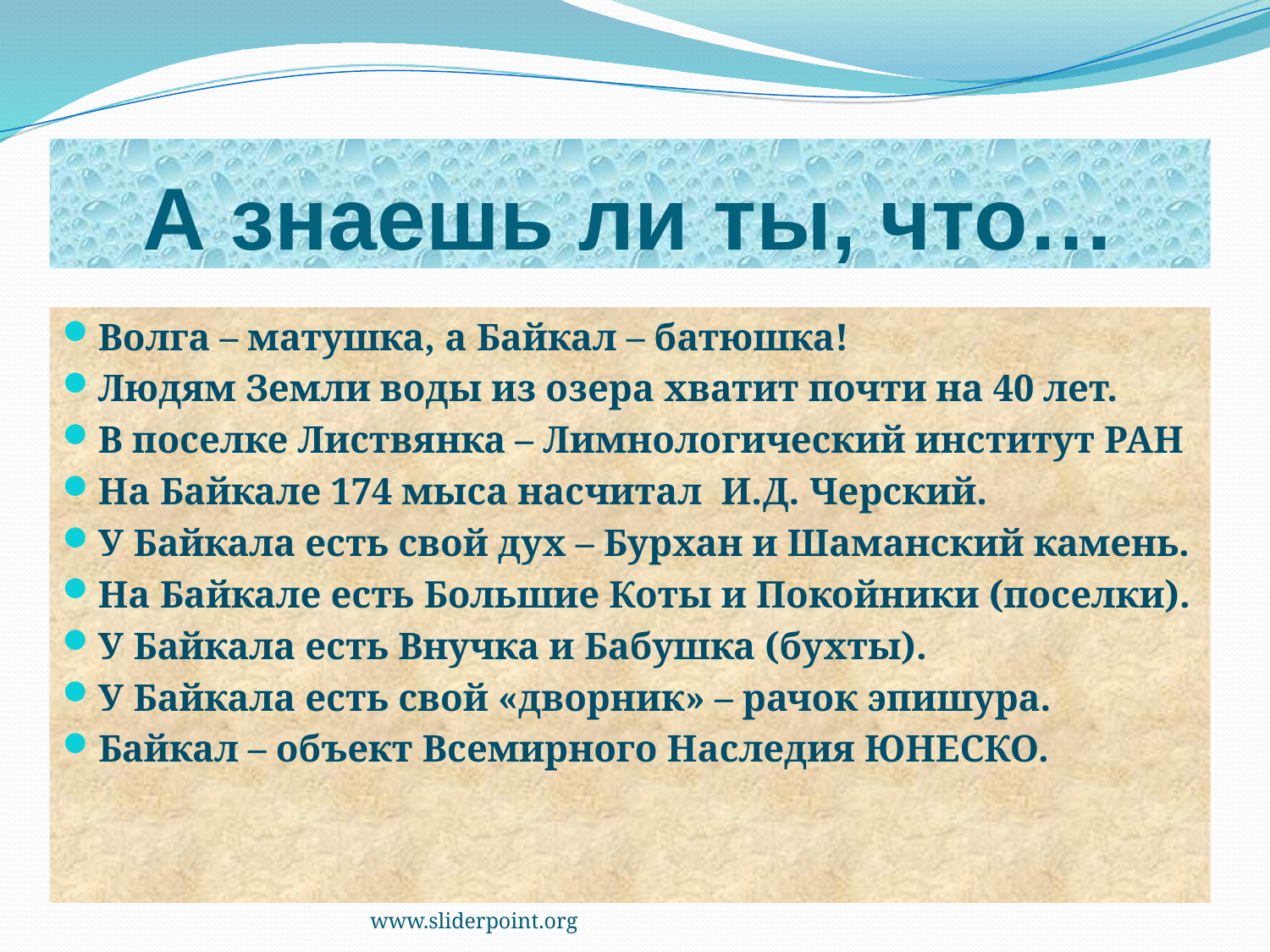

# А знаешь ли ты, что…
Волга – матушка, а Байкал – батюшка!
Людям Земли воды из озера хватит почти на 40 лет.
В поселке Листвянка – Лимнологический институт РАН
На Байкале 174 мыса насчитал  И.Д. Черский.
У Байкала есть свой дух – Бурхан и Шаманский камень.
На Байкале есть Большие Коты и Покойники (поселки).
У Байкала есть Внучка и Бабушка (бухты).
У Байкала есть свой «дворник» – рачок эпишура.
Байкал – объект Всемирного Наследия ЮНЕСКО.
www.sliderpoint.org